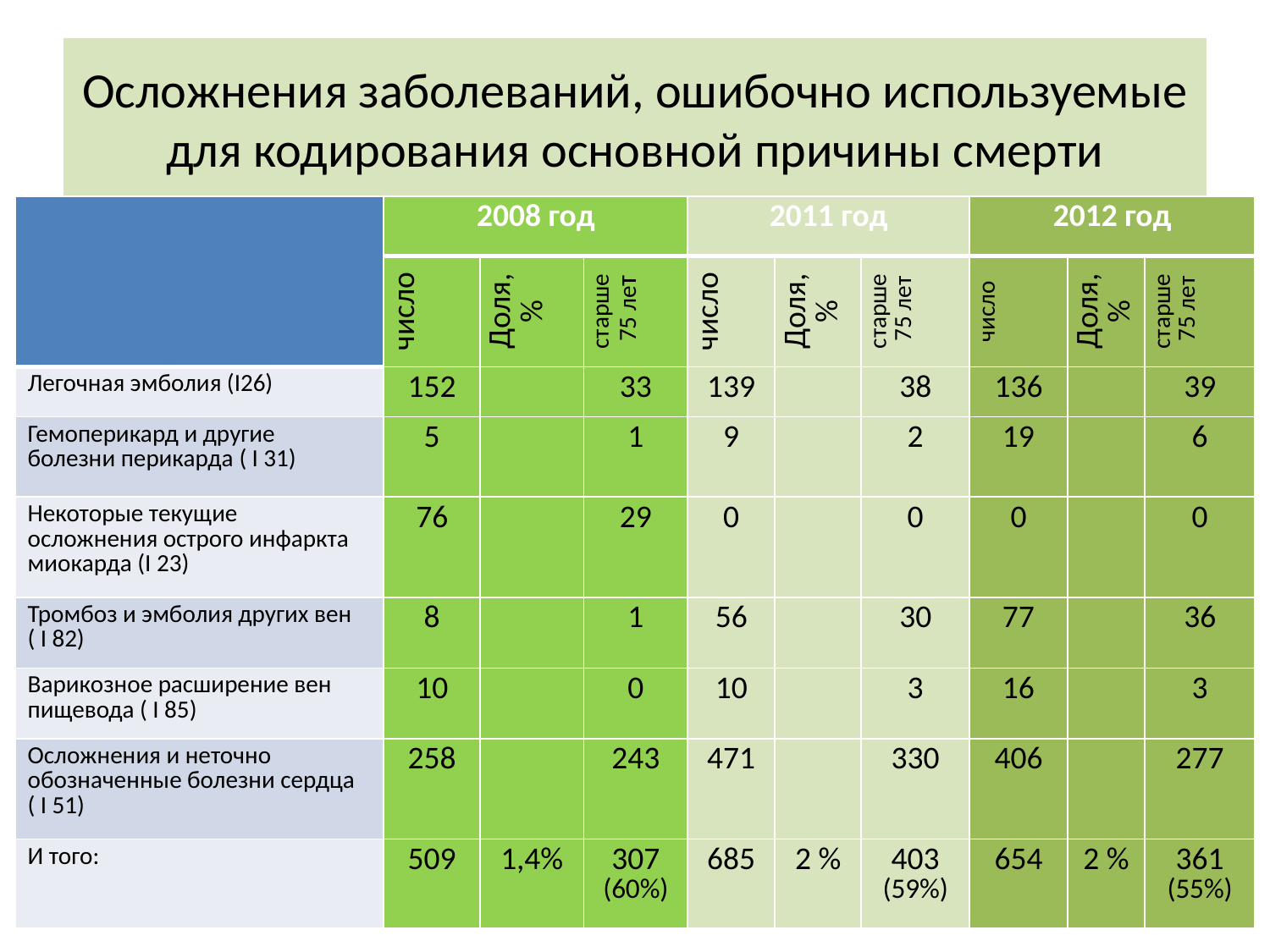

# Осложнения заболеваний, ошибочно используемые для кодирования основной причины смерти
|  | 2008 год |  |  | 2011 год |  |  | 2012 год |  |  |
| --- | --- | --- | --- | --- | --- | --- | --- | --- | --- |
|  | число | Доля,% | старше 75 лет | число | Доля,% | старше 75 лет | число | Доля,% | старше 75 лет |
| Легочная эмболия (I26) | 152 |  | 33 | 139 |  | 38 | 136 |  | 39 |
| Гемоперикард и другие болезни перикарда ( I 31) | 5 |  | 1 | 9 |  | 2 | 19 |  | 6 |
| Некоторые текущие осложнения острого инфаркта миокарда (I 23) | 76 |  | 29 | 0 |  | 0 | 0 |  | 0 |
| Тромбоз и эмболия других вен ( I 82) | 8 |  | 1 | 56 |  | 30 | 77 |  | 36 |
| Варикозное расширение вен пищевода ( I 85) | 10 |  | 0 | 10 |  | 3 | 16 |  | 3 |
| Осложнения и неточно обозначенные болезни сердца ( I 51) | 258 |  | 243 | 471 |  | 330 | 406 |  | 277 |
| И того: | 509 | 1,4% | 307 (60%) | 685 | 2 % | 403 (59%) | 654 | 2 % | 361 (55%) |